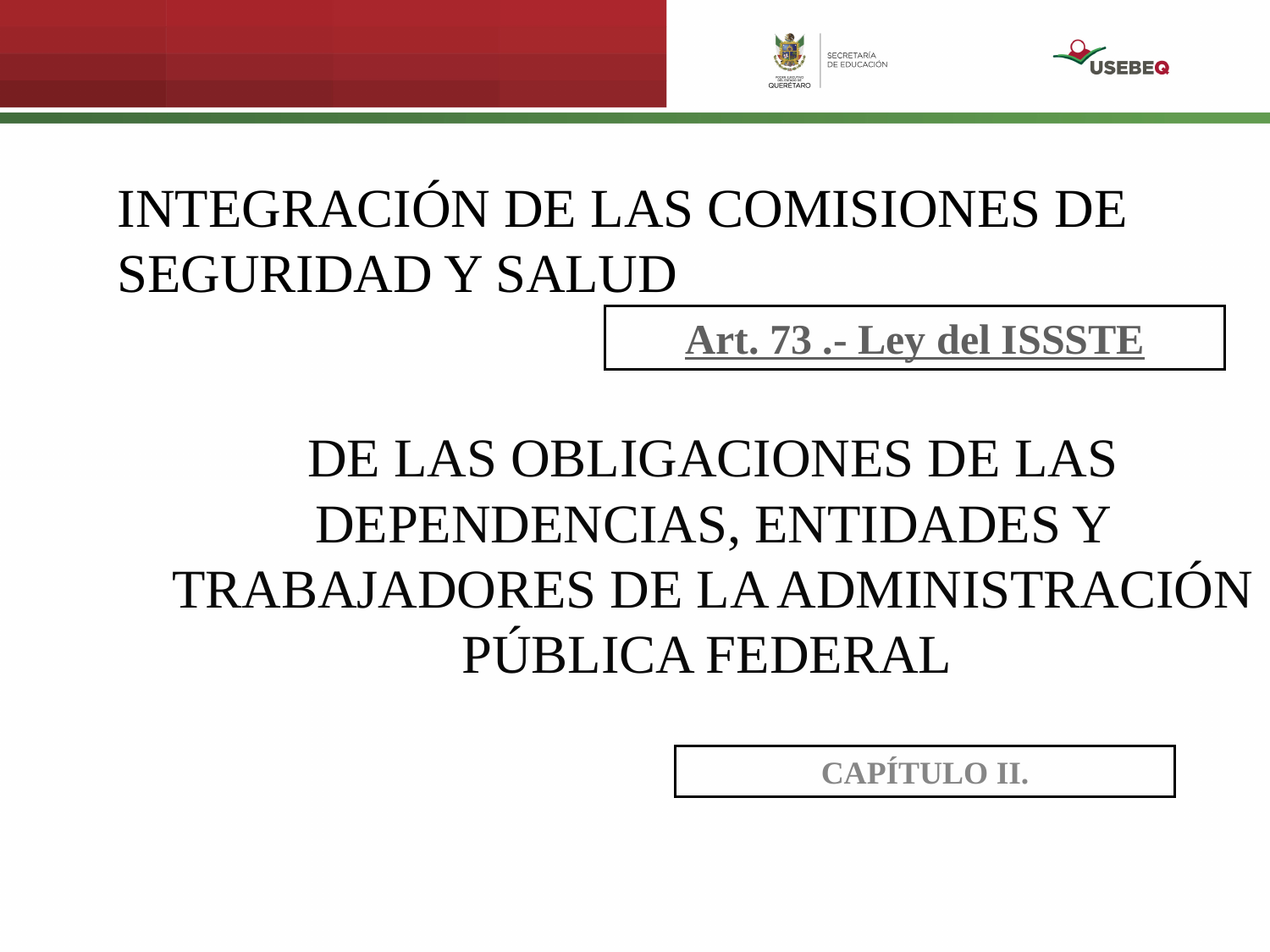

INTEGRACIÓN DE LAS COMISIONES DE SEGURIDAD Y SALUD

Art. 73 .- Ley del ISSSTE
DE LAS OBLIGACIONES DE LAS DEPENDENCIAS, ENTIDADES Y TRABAJADORES DE LA ADMINISTRACIÓN PÚBLICA FEDERAL
CAPÍTULO II.